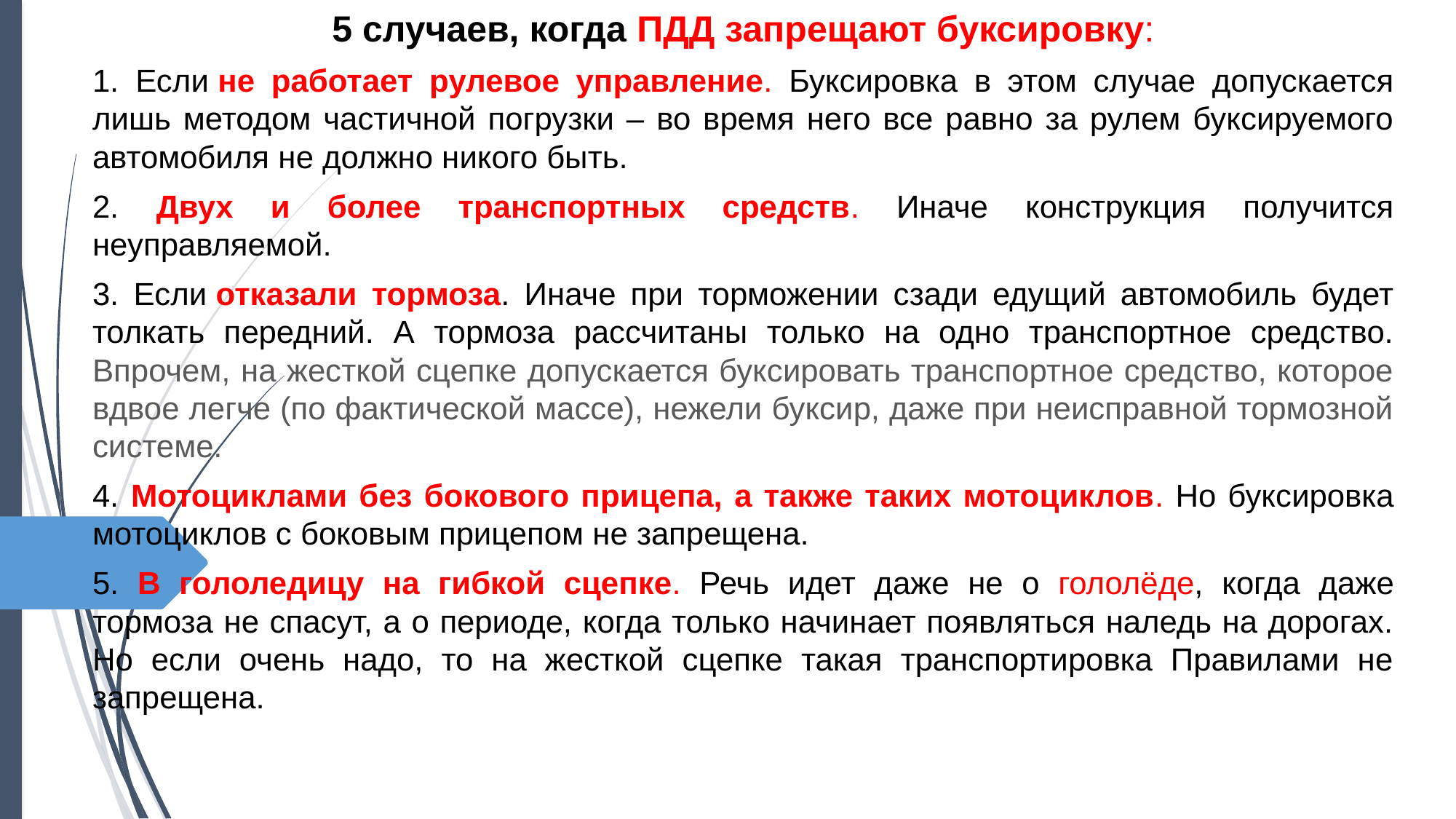

5 случаев, когда ПДД запрещают буксировку:
1. Если не работает рулевое управление. Буксировка в этом случае допускается лишь методом частичной погрузки – во время него все равно за рулем буксируемого автомобиля не должно никого быть.
2. Двух и более транспортных средств. Иначе конструкция получится неуправляемой.
3. Если отказали тормоза. Иначе при торможении сзади едущий автомобиль будет толкать передний. А тормоза рассчитаны только на одно транспортное средство. Впрочем, на жесткой сцепке допускается буксировать транспортное средство, которое вдвое легче (по фактической массе), нежели буксир, даже при неисправной тормозной системе.
4. Мотоциклами без бокового прицепа, а также таких мотоциклов. Но буксировка мотоциклов с боковым прицепом не запрещена.
5. В гололедицу на гибкой сцепке. Речь идет даже не о гололёде, когда даже тормоза не спасут, а о периоде, когда только начинает появляться наледь на дорогах. Но если очень надо, то на жесткой сцепке такая транспортировка Правилами не запрещена.
#